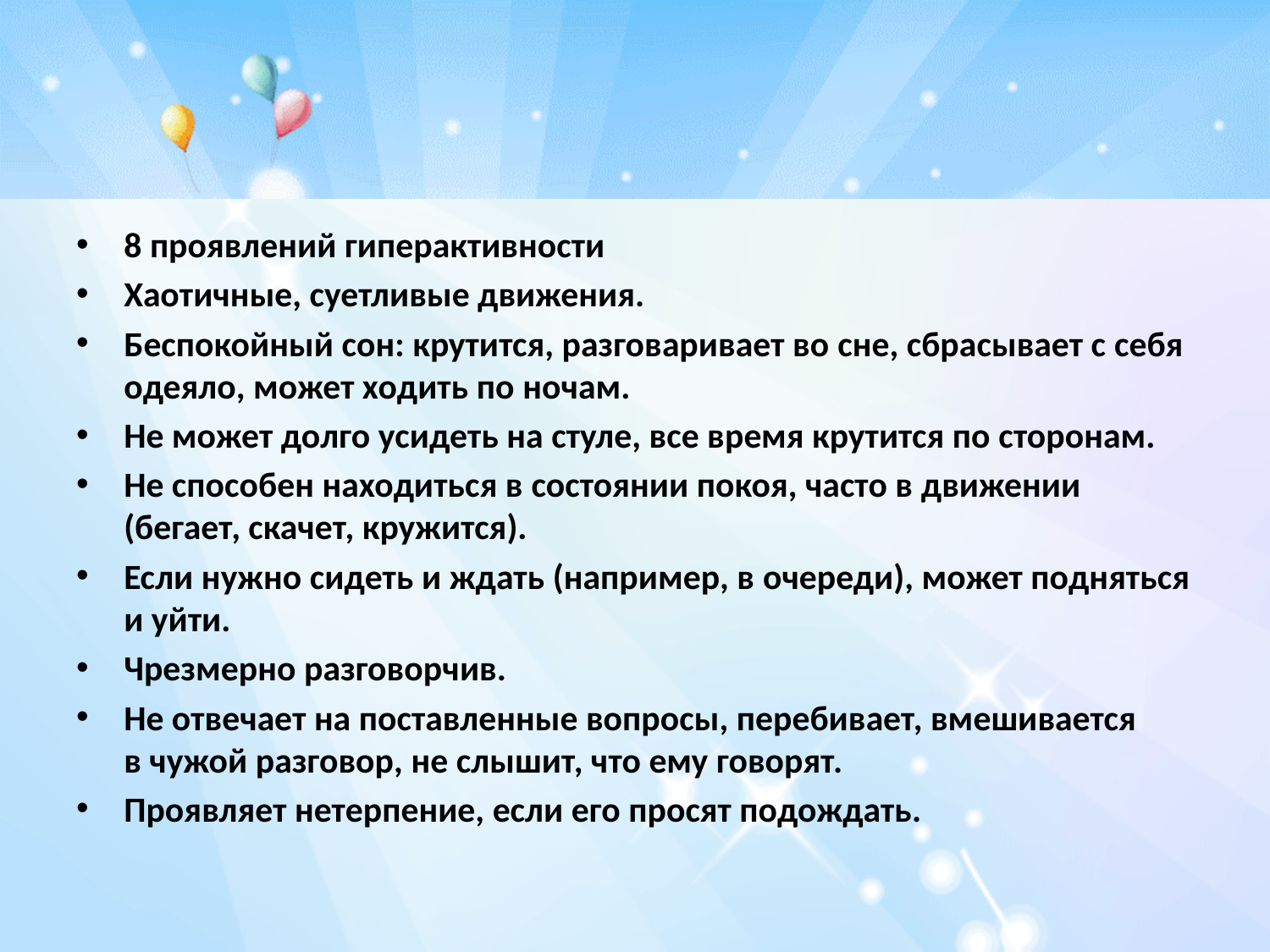

8 проявлений гиперактивности
Хаотичные, суетливые движения.
Беспокойный сон: крутится, разговаривает во сне, сбрасывает с себя одеяло, может ходить по ночам.
Не может долго усидеть на стуле, все время крутится по сторонам.
Не способен находиться в состоянии покоя, часто в движении (бегает, скачет, кружится).
Если нужно сидеть и ждать (например, в очереди), может подняться и уйти.
Чрезмерно разговорчив.
Не отвечает на поставленные вопросы, перебивает, вмешивается в чужой разговор, не слышит, что ему говорят.
Проявляет нетерпение, если его просят подождать.